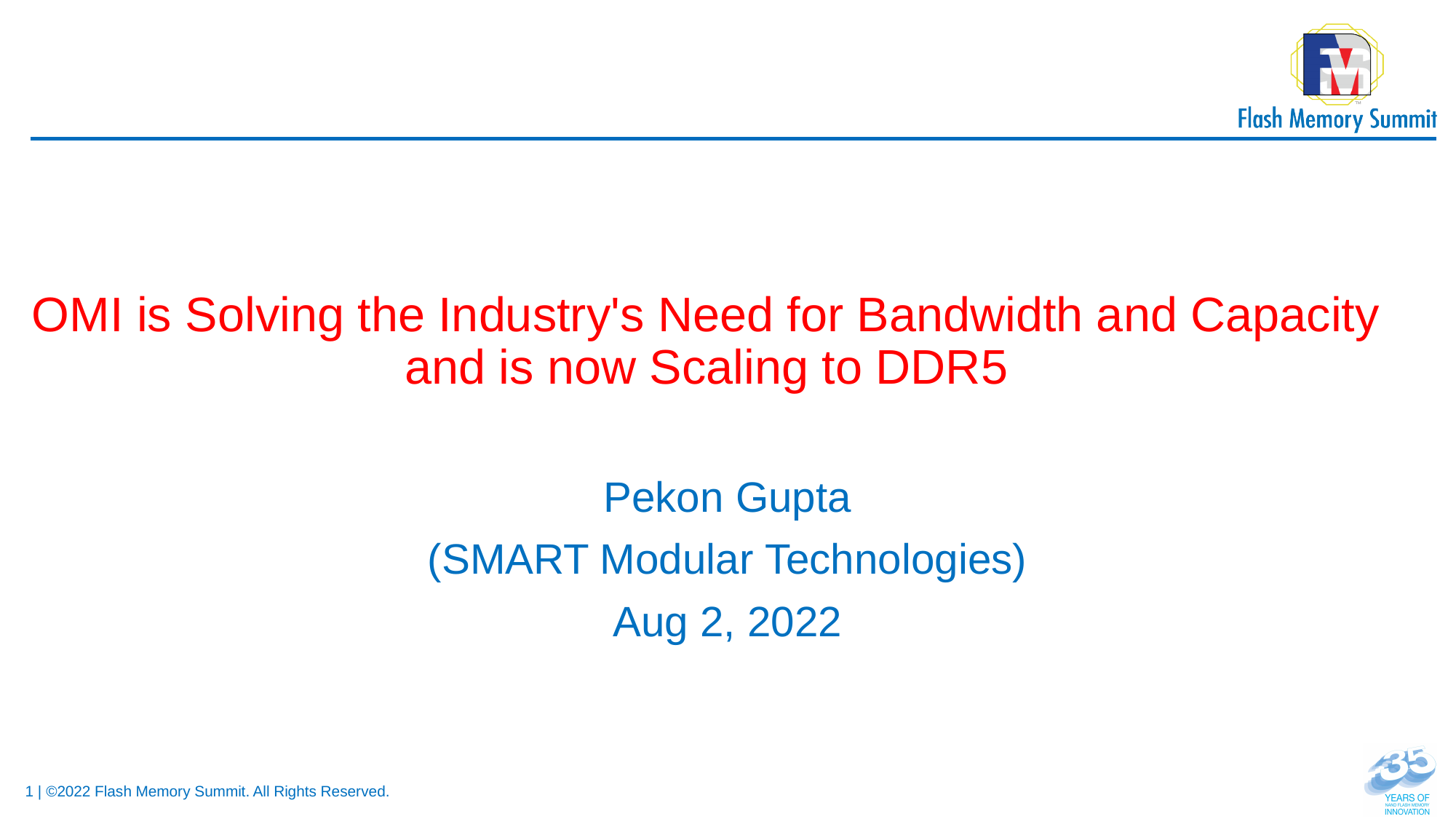

# OMI is Solving the Industry's Need for Bandwidth and Capacity and is now Scaling to DDR5
Pekon Gupta
(SMART Modular Technologies)
Aug 2, 2022